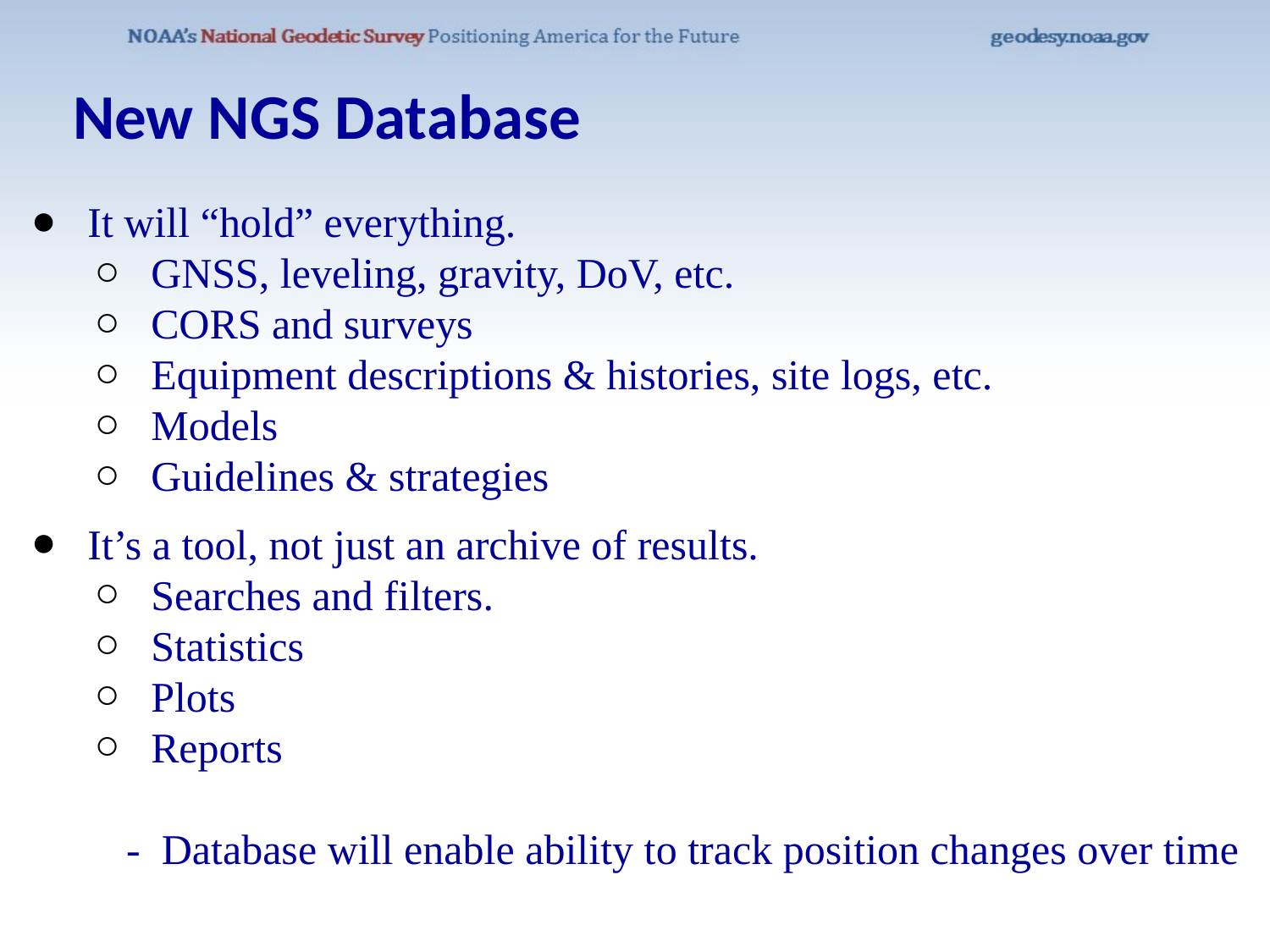

New NGS Database
It will “hold” everything.
GNSS, leveling, gravity, DoV, etc.
CORS and surveys
Equipment descriptions & histories, site logs, etc.
Models
Guidelines & strategies
It’s a tool, not just an archive of results.
Searches and filters.
Statistics
Plots
Reports

   -  Database will enable ability to track position changes over time